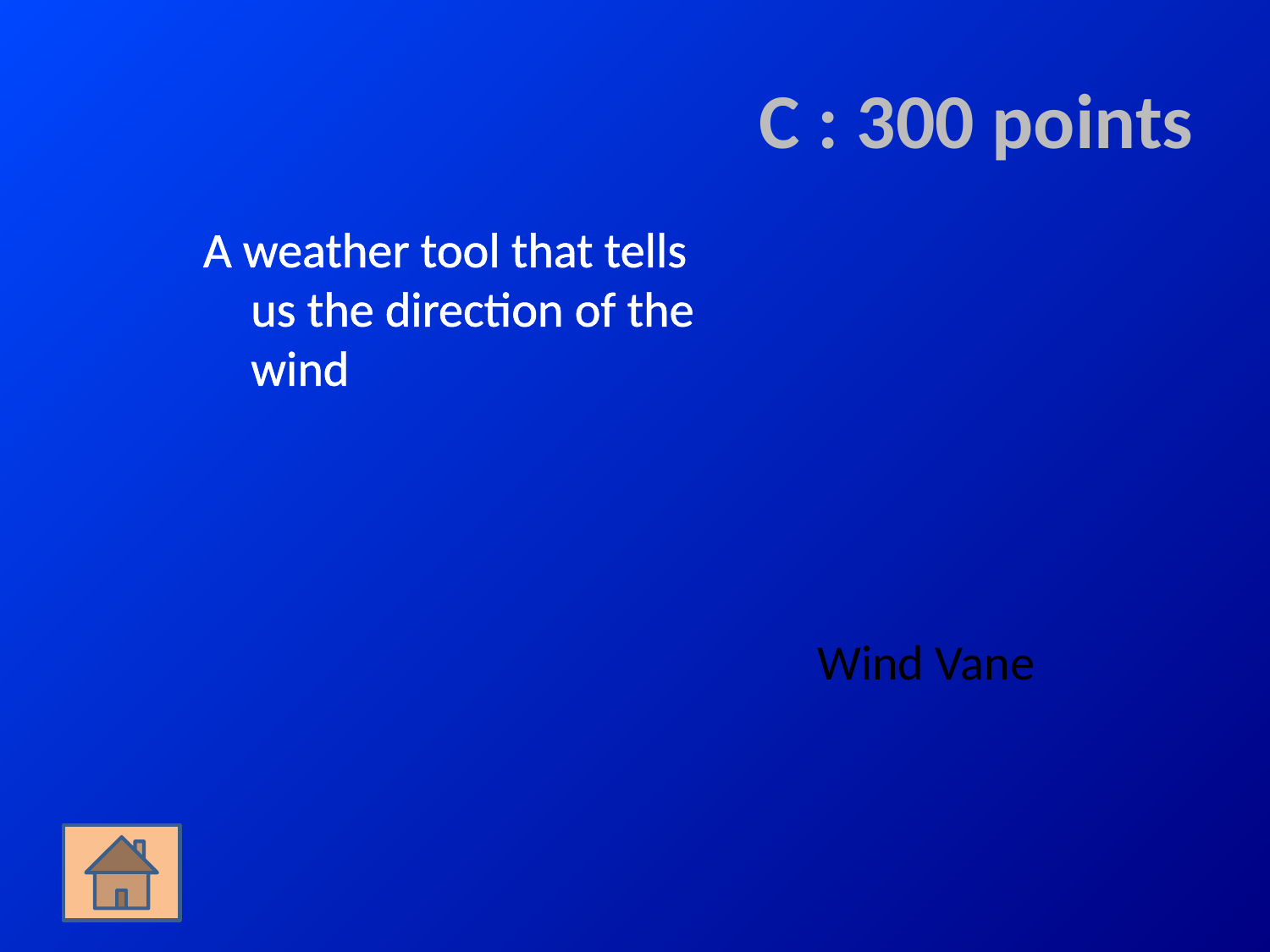

# C : 300 points
A weather tool that tells us the direction of the wind
Wind Vane